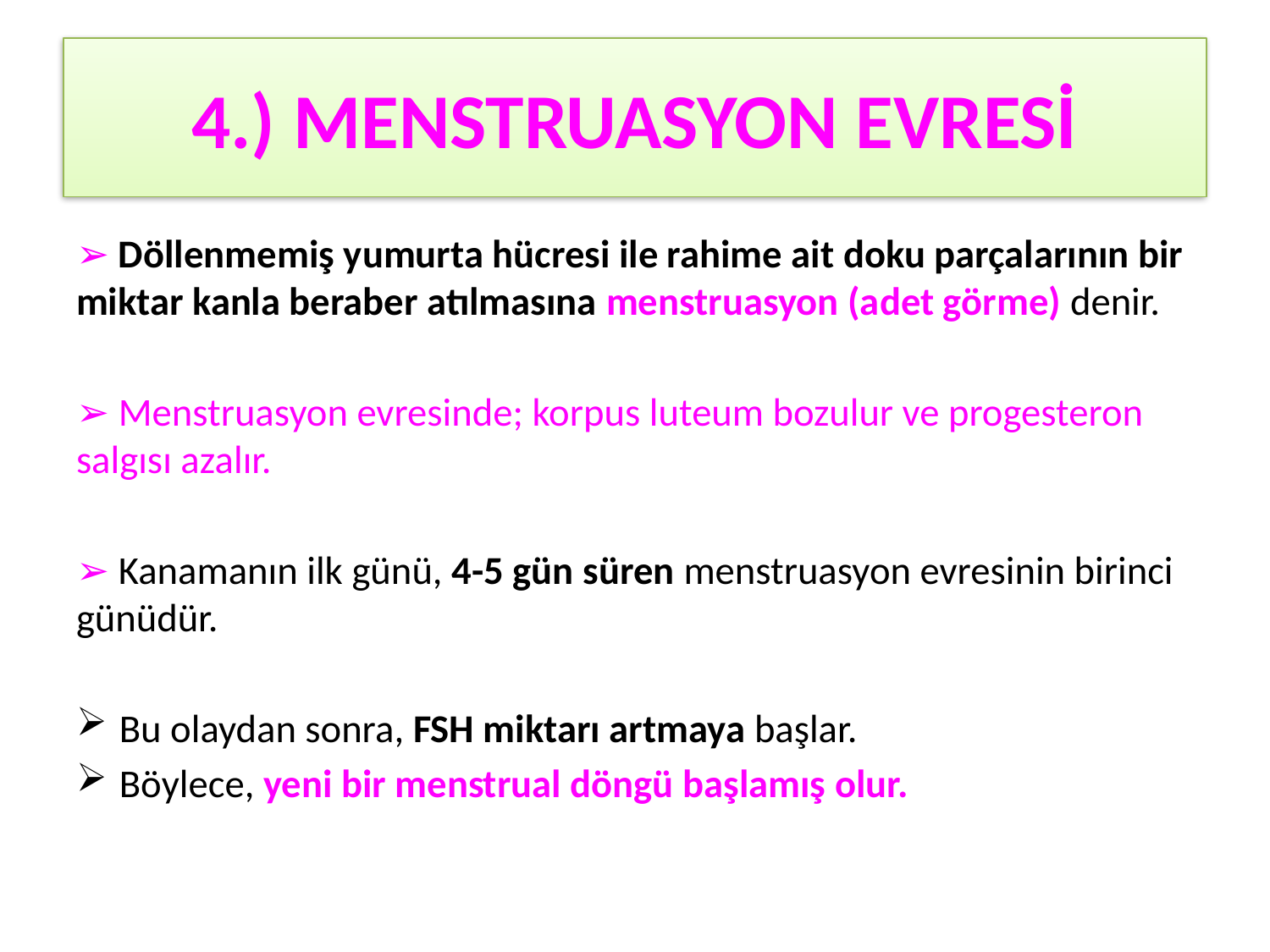

# 4.) MENSTRUASYON EVRESİ
➢ Döllenmemiş yumurta hücresi ile rahime ait doku parçalarının bir miktar kanla beraber atılmasına menstruasyon (adet görme) denir.

➢ Menstruasyon evresinde; korpus luteum bozulur ve progesteron salgısı azalır.

➢ Kanamanın ilk günü, 4-5 gün süren menstruasyon evresinin birinci günüdür.

Bu olaydan sonra, FSH miktarı artmaya başlar.
Böylece, yeni bir menstrual döngü başlamış olur.